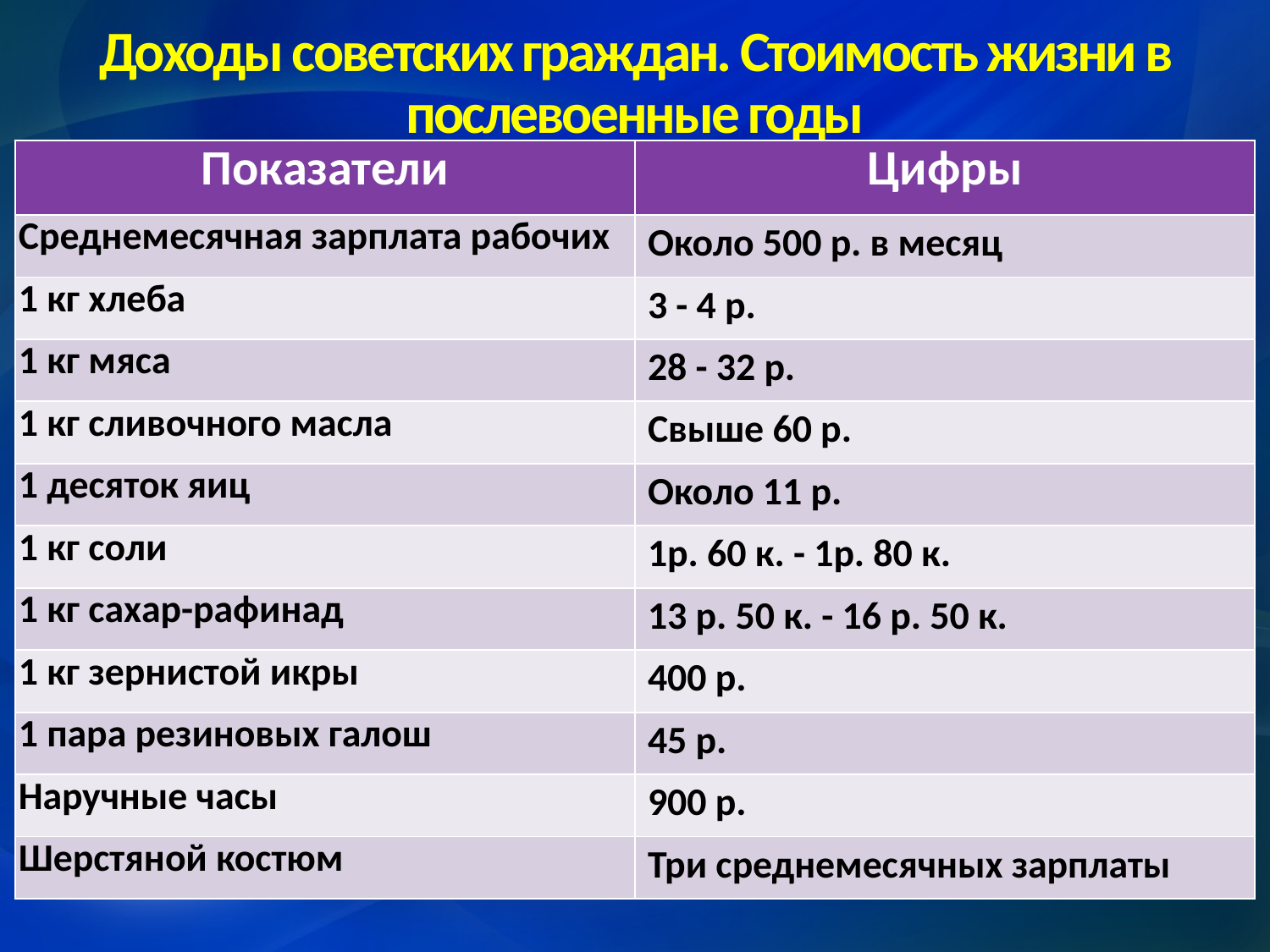

Доходы советских граждан. Стоимость жизни в послевоенные годы
| Показатели | Цифры |
| --- | --- |
| Среднемесячная зарплата рабочих | Около 500 р. в месяц |
| 1 кг хлеба | 3 - 4 р. |
| 1 кг мяса | 28 - 32 р. |
| 1 кг сливочного масла | Свыше 60 р. |
| 1 десяток яиц | Около 11 р. |
| 1 кг соли | 1р. 60 к. - 1р. 80 к. |
| 1 кг сахар-рафинад | 13 р. 50 к. - 16 р. 50 к. |
| 1 кг зернистой икры | 400 р. |
| 1 пара резиновых галош | 45 р. |
| Наручные часы | 900 р. |
| Шерстяной костюм | Три среднемесячных зарплаты |